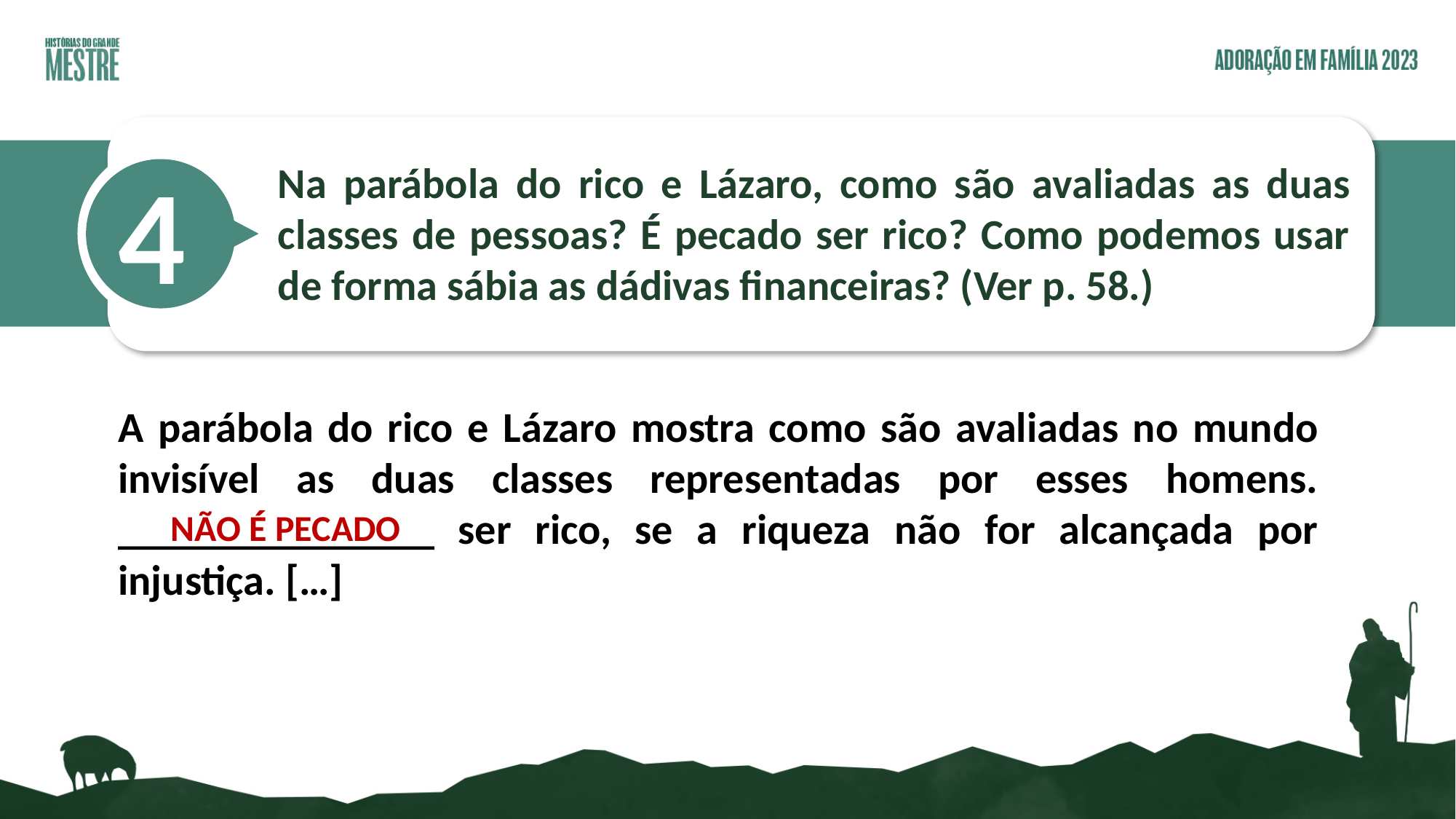

4
Na parábola do rico e Lázaro, como são avaliadas as duas classes de pessoas? É pecado ser rico? Como podemos usar de forma sábia as dádivas financeiras? (Ver p. 58.)
A parábola do rico e Lázaro mostra como são avaliadas no mundo invisível as duas classes representadas por esses homens. _______________ ser rico, se a riqueza não for alcançada por injustiça. […]
NÃO É PECADO